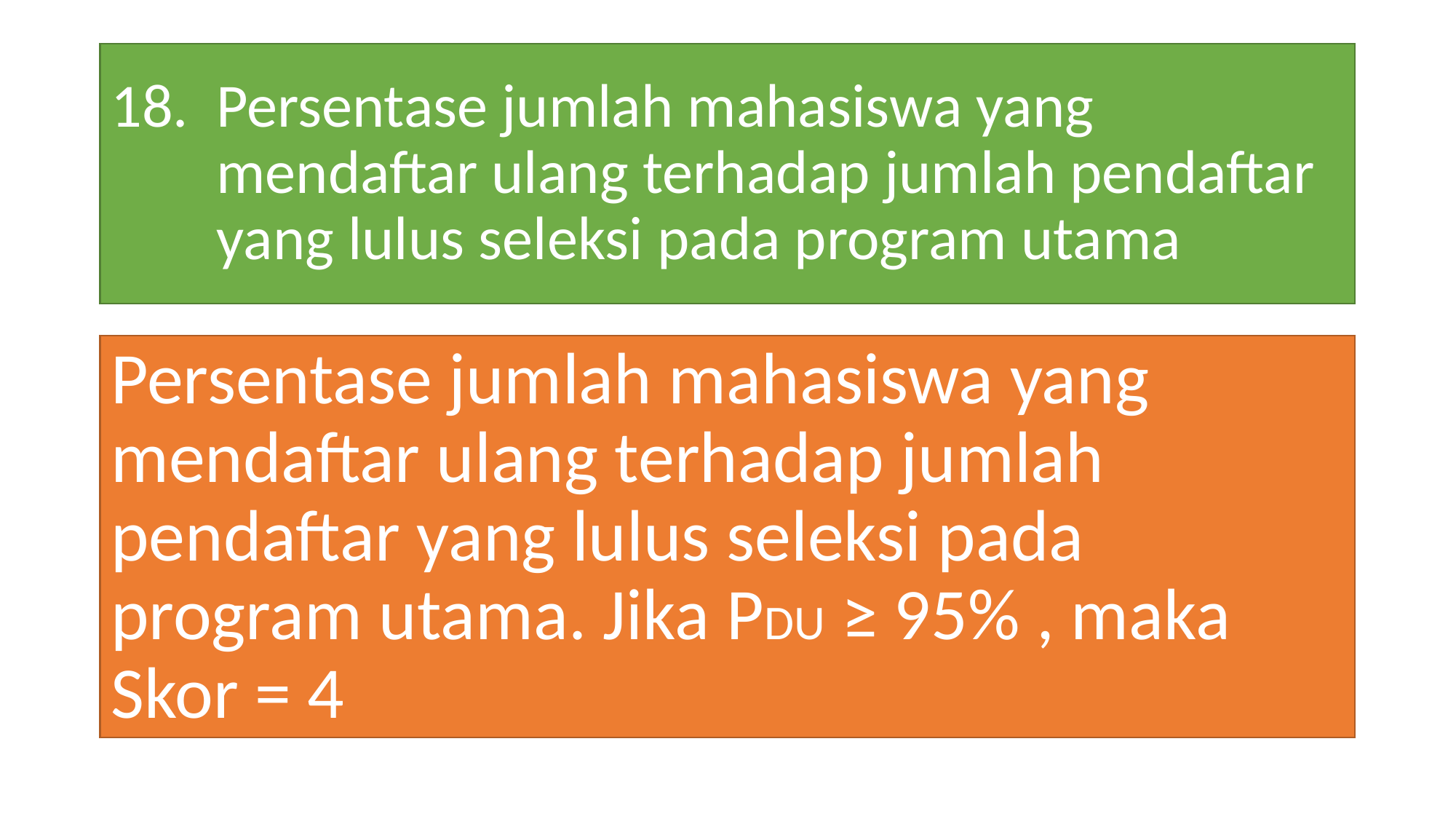

# 18. 	Persentase jumlah mahasiswa yang mendaftar ulang terhadap jumlah pendaftar yang lulus seleksi pada program utama
Persentase jumlah mahasiswa yang mendaftar ulang terhadap jumlah pendaftar yang lulus seleksi pada program utama. Jika PDU ≥ 95% , maka Skor = 4